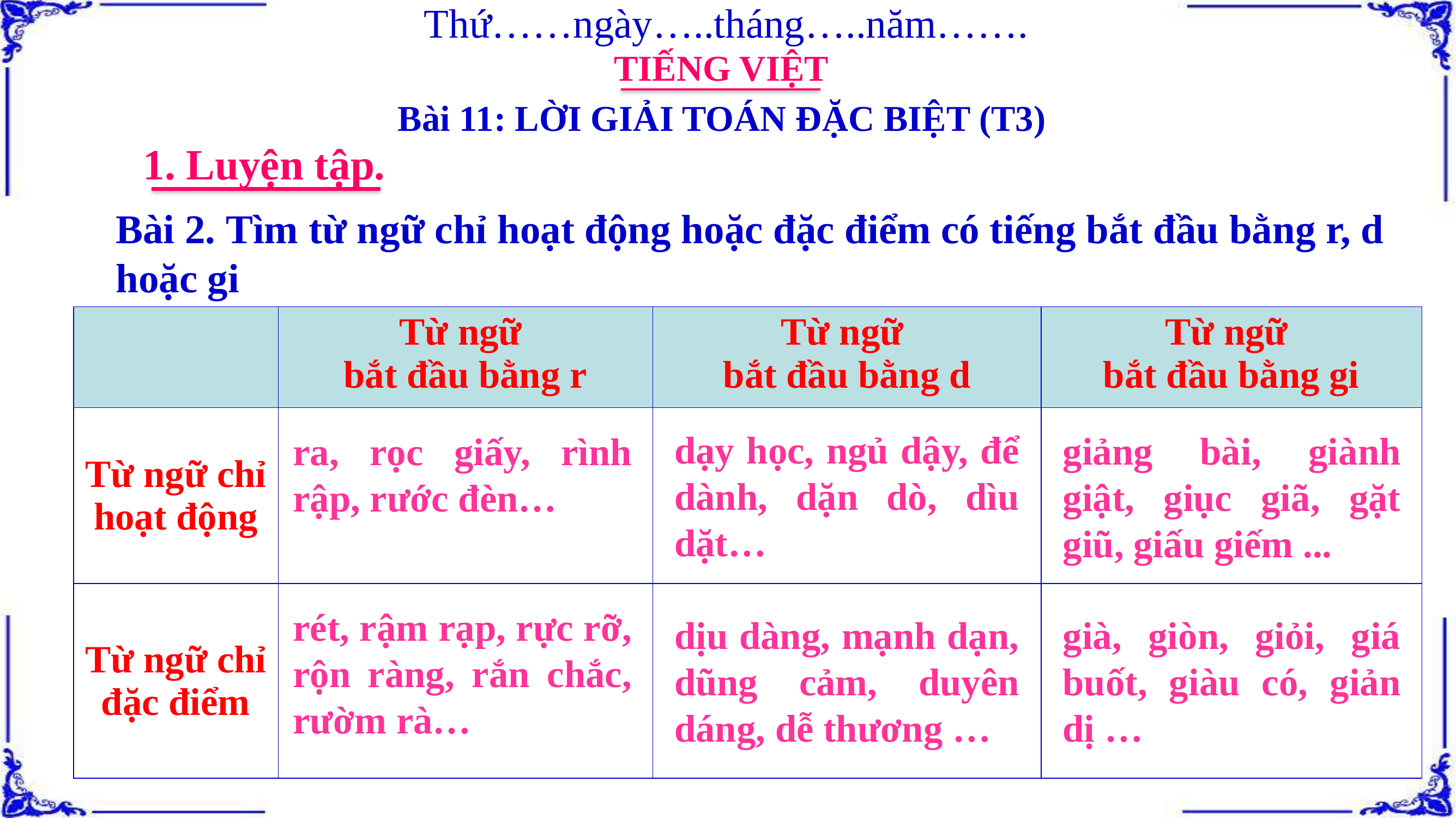

Thứ……ngày…..tháng…..năm…….
TIẾNG VIỆT
Bài 11: LỜI GIẢI TOÁN ĐẶC BIỆT (T3)
1. Luyện tập.
Bài 2. Tìm từ ngữ chỉ hoạt động hoặc đặc điểm có tiếng bắt đầu bằng r, d hoặc gi
|  | Từ ngữ bắt đầu bằng r | Từ ngữ bắt đầu bằng d | Từ ngữ bắt đầu bằng gi |
| --- | --- | --- | --- |
| Từ ngữ chỉ hoạt động |  |  |  |
| Từ ngữ chỉ đặc điểm |  |  |  |
dạy học, ngủ dậy, để dành, dặn dò, dìu dặt…
giảng bài, giành giật, giục giã, gặt giũ, giấu giếm ...
ra, rọc giấy, rình rập, rước đèn…
rét, rậm rạp, rực rỡ, rộn ràng, rắn chắc, rườm rà…
dịu dàng, mạnh dạn, dũng cảm, duyên dáng, dễ thương …
già, giòn, giỏi, giá buốt, giàu có, giản dị …